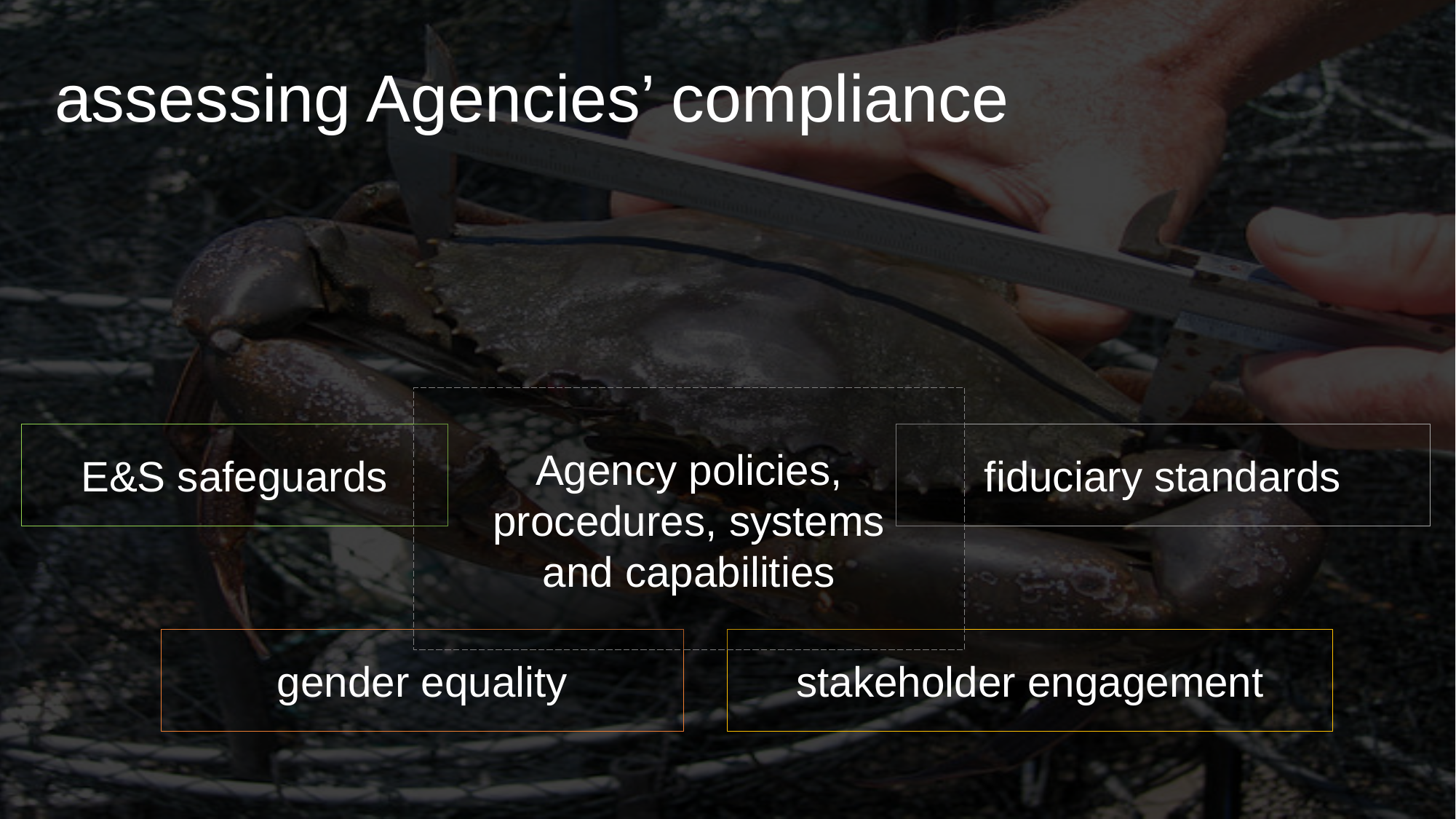

# assessing Agencies’ compliance

Agency policies, procedures, systems and capabilities
E&S safeguards
fiduciary standards
stakeholder engagement
gender equality